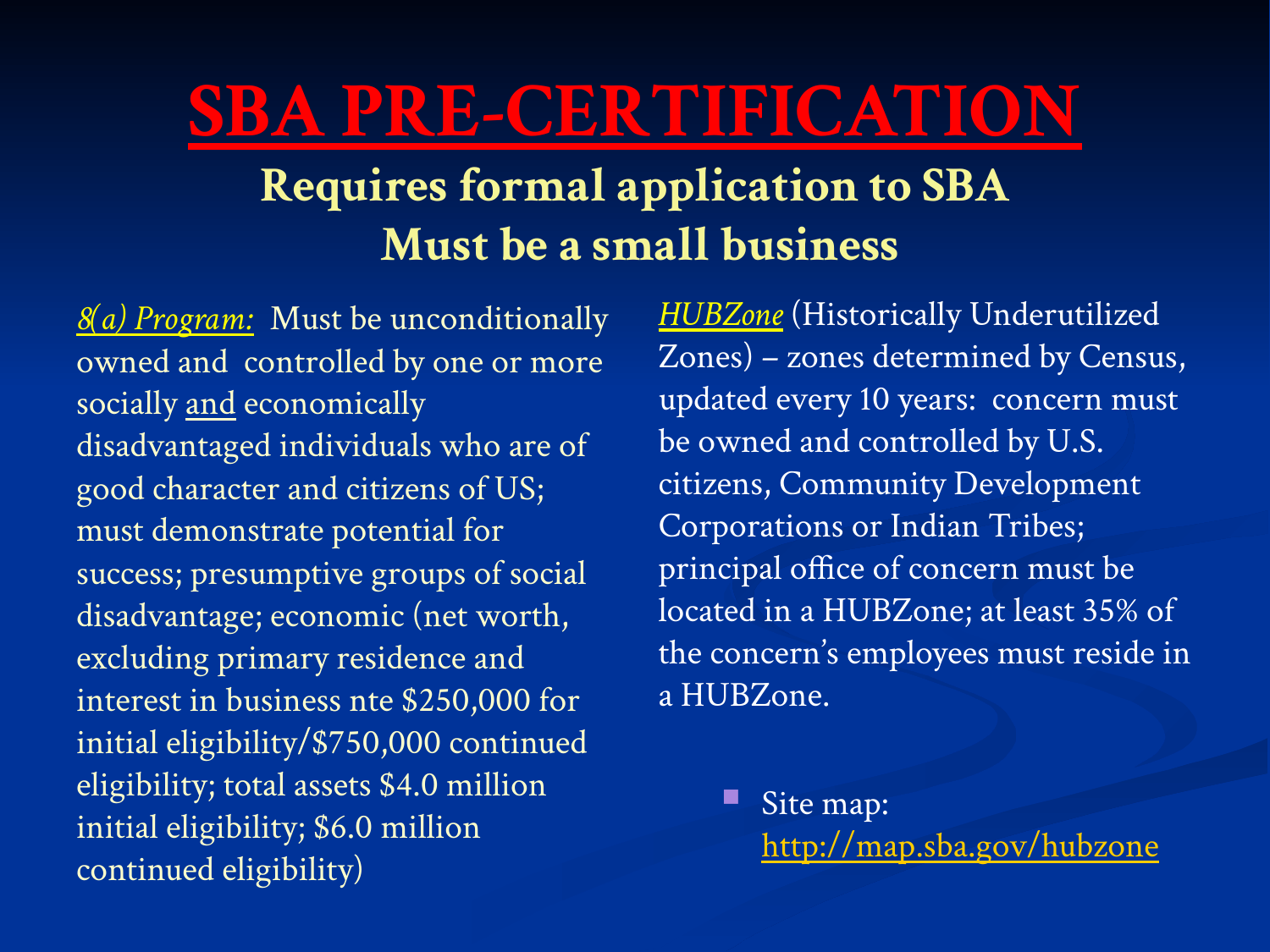

# SBA PRE-CERTIFICATION Requires formal application to SBA Must be a small business

8(a) Program:  Must be unconditionally owned and  controlled by one or more socially and economically disadvantaged individuals who are of good character and citizens of US; must demonstrate potential for success; presumptive groups of social disadvantage; economic (net worth, excluding primary residence and interest in business nte $250,000 for initial eligibility/$750,000 continued eligibility; total assets $4.0 million initial eligibility; $6.0 million continued eligibility)

HUBZone (Historically Underutilized Zones) – zones determined by Census, updated every 10 years:  concern must be owned and controlled by U.S. citizens, Community Development Corporations or Indian Tribes; principal office of concern must be located in a HUBZone; at least 35% of the concern’s employees must reside in a HUBZone.

Site map:  http://map.sba.gov/hubzone